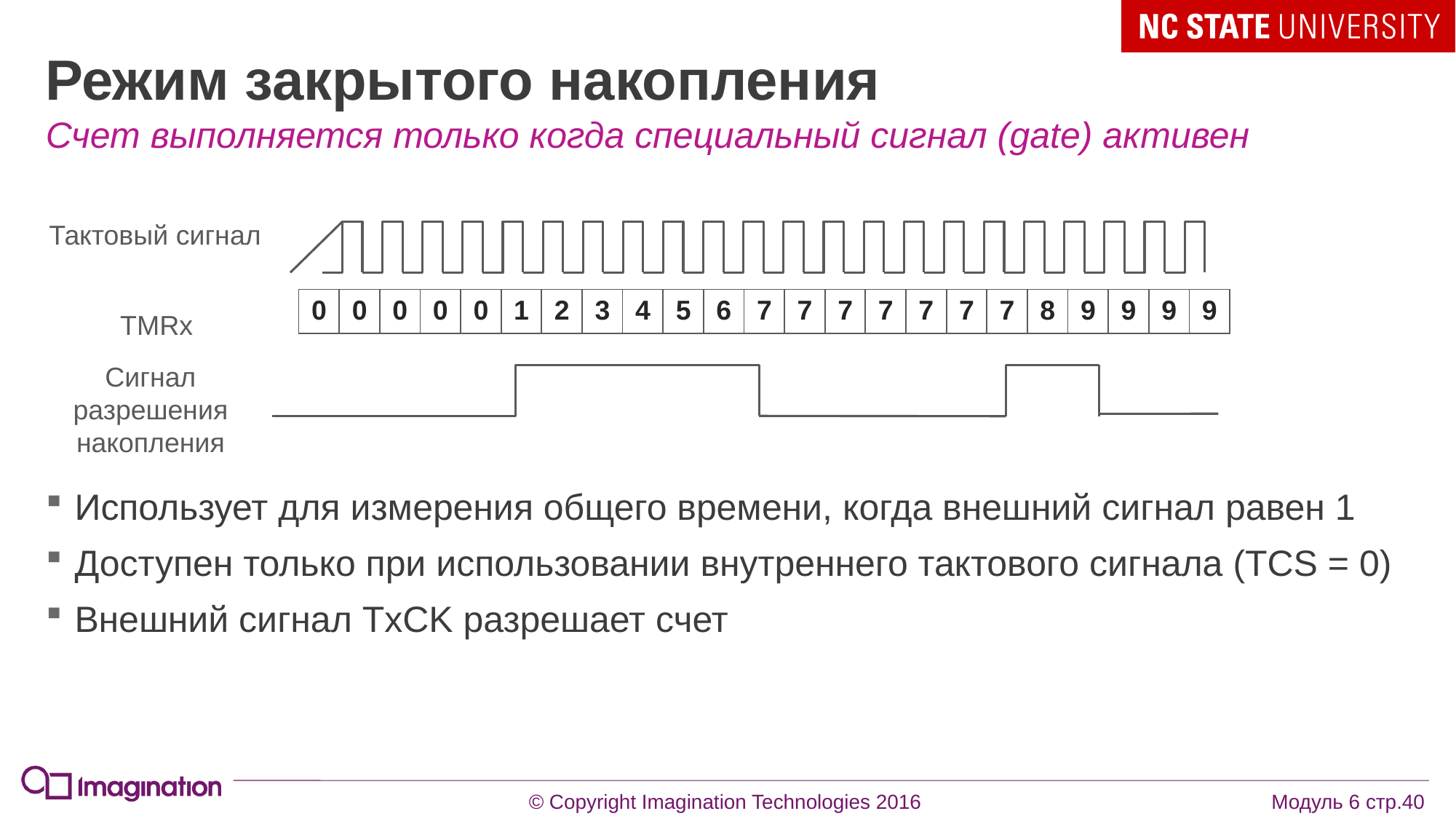

# Режим закрытого накопления
Счет выполняется только когда специальный сигнал (gate) активен
Тактовый сигнал

| 0 | 0 | 0 | 0 | 0 | 1 | 2 | 3 | 4 | 5 | 6 | 7 | 7 | 7 | 7 | 7 | 7 | 7 | 8 | 9 | 9 | 9 | 9 |
| --- | --- | --- | --- | --- | --- | --- | --- | --- | --- | --- | --- | --- | --- | --- | --- | --- | --- | --- | --- | --- | --- | --- |
TMRx
Сигнал разрешения накопления

Использует для измерения общего времени, когда внешний сигнал равен 1
Доступен только при использовании внутреннего тактового сигнала (TCS = 0)
Внешний сигнал TxCK разрешает счет